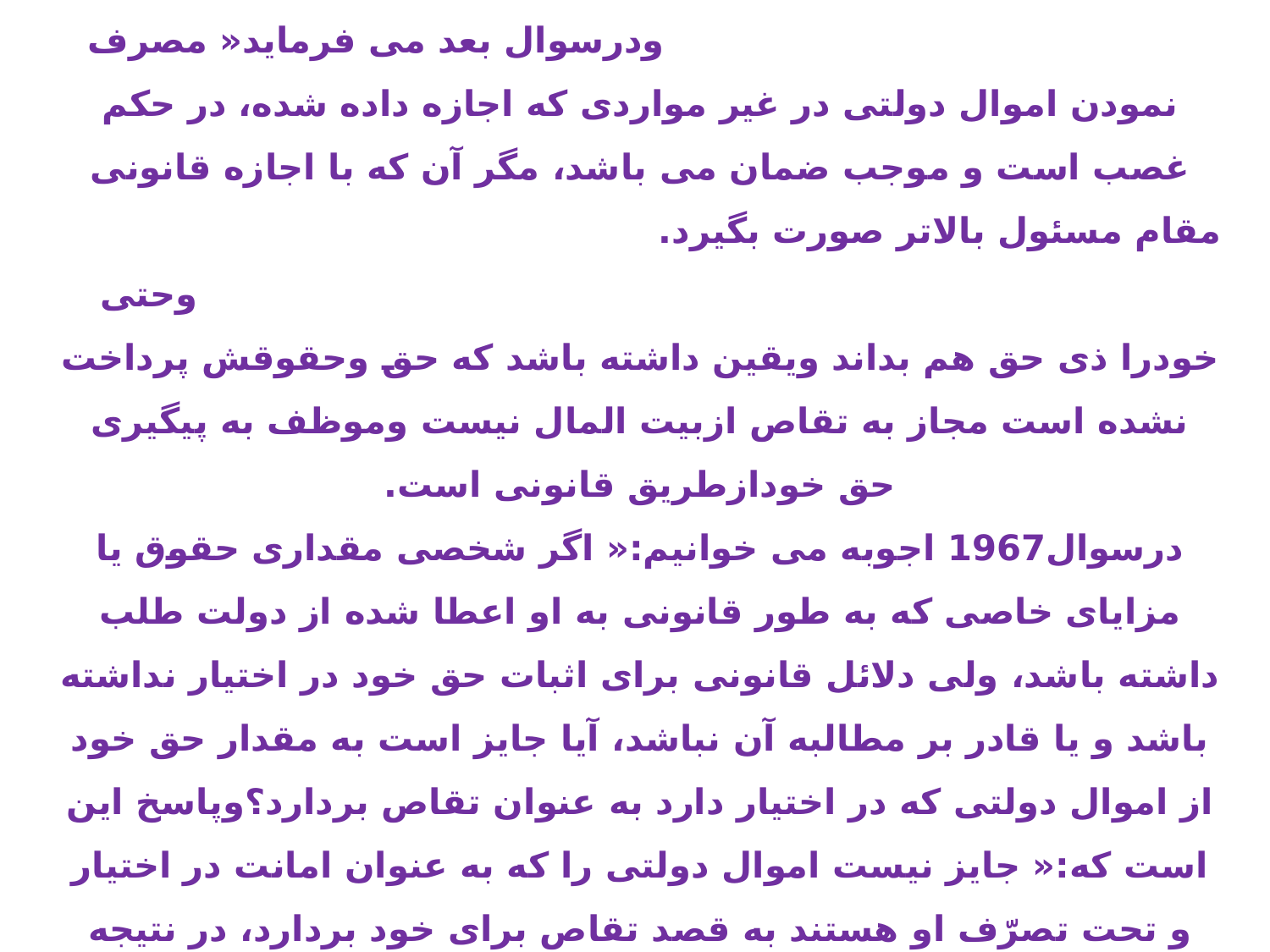

ودرسوال 1965 می فرماید:« جایز نیست مدیران و مسئولین و سایر کارمندان در هیچ یک از اموال دولتی تصرّفات شخصی کنند مگر آن که با اجازه قانونی نهاد مربوطه باشد.                                                                           ودرسوال بعد می فرماید« مصرف نمودن اموال دولتی در غیر مواردی که اجازه داده شده، در حکم غصب است و موجب ضمان می باشد، مگر آن که با اجازه قانونی مقام مسئول بالاتر صورت بگیرد.                                                                                                                                  وحتی خودرا ذی حق هم بداند ویقین داشته باشد که حق وحقوقش پرداخت نشده است مجاز به تقاص ازبیت المال نیست وموظف به پیگیری حق خودازطریق قانونی است.
درسوال1967 اجوبه می خوانیم:« اگر شخصی مقداری حقوق یا مزایای خاصی که به طور قانونی به او اعطا شده از دولت طلب داشته باشد، ولی دلائل قانونی برای اثبات حق خود در اختیار نداشته باشد و یا قادر بر مطالبه آن نباشد، آیا جایز است به مقدار حق خود از اموال دولتی که در اختیار دارد به عنوان تقاص بردارد؟وپاسخ این است که:« جایز نیست اموال دولتی را که به عنوان امانت در اختیار و تحت تصرّف او هستند به قصد تقاص برای خود بردارد، در نتیجه اگر مال یا حقّی از دولت طلب دارد و می خواهد آن را بگیرد برای اثبات و مطالبه آن باید از راه های قانونی اقدام نماید.»